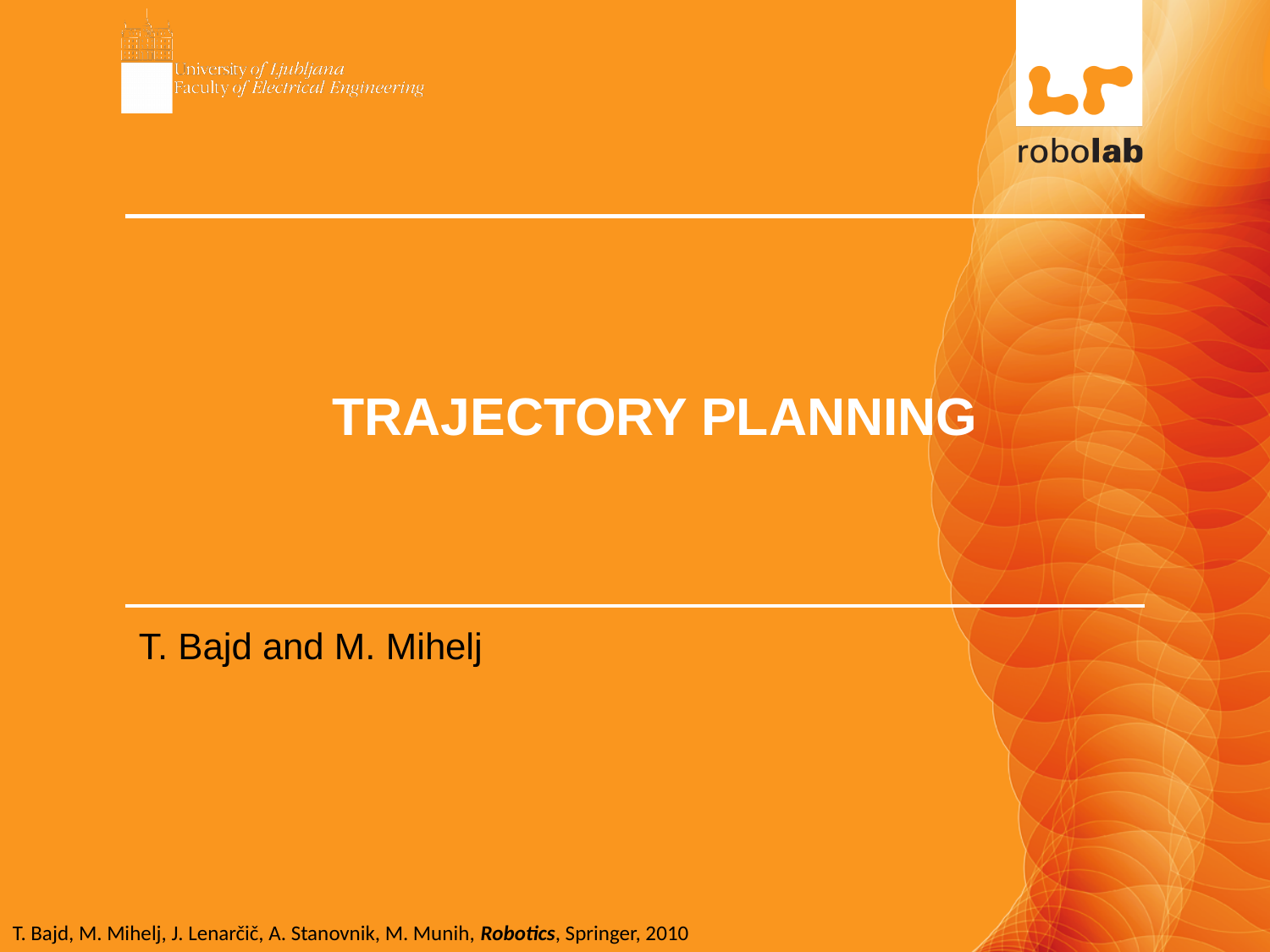

# TRAJECTORY PLANNING
T. Bajd and M. Mihelj